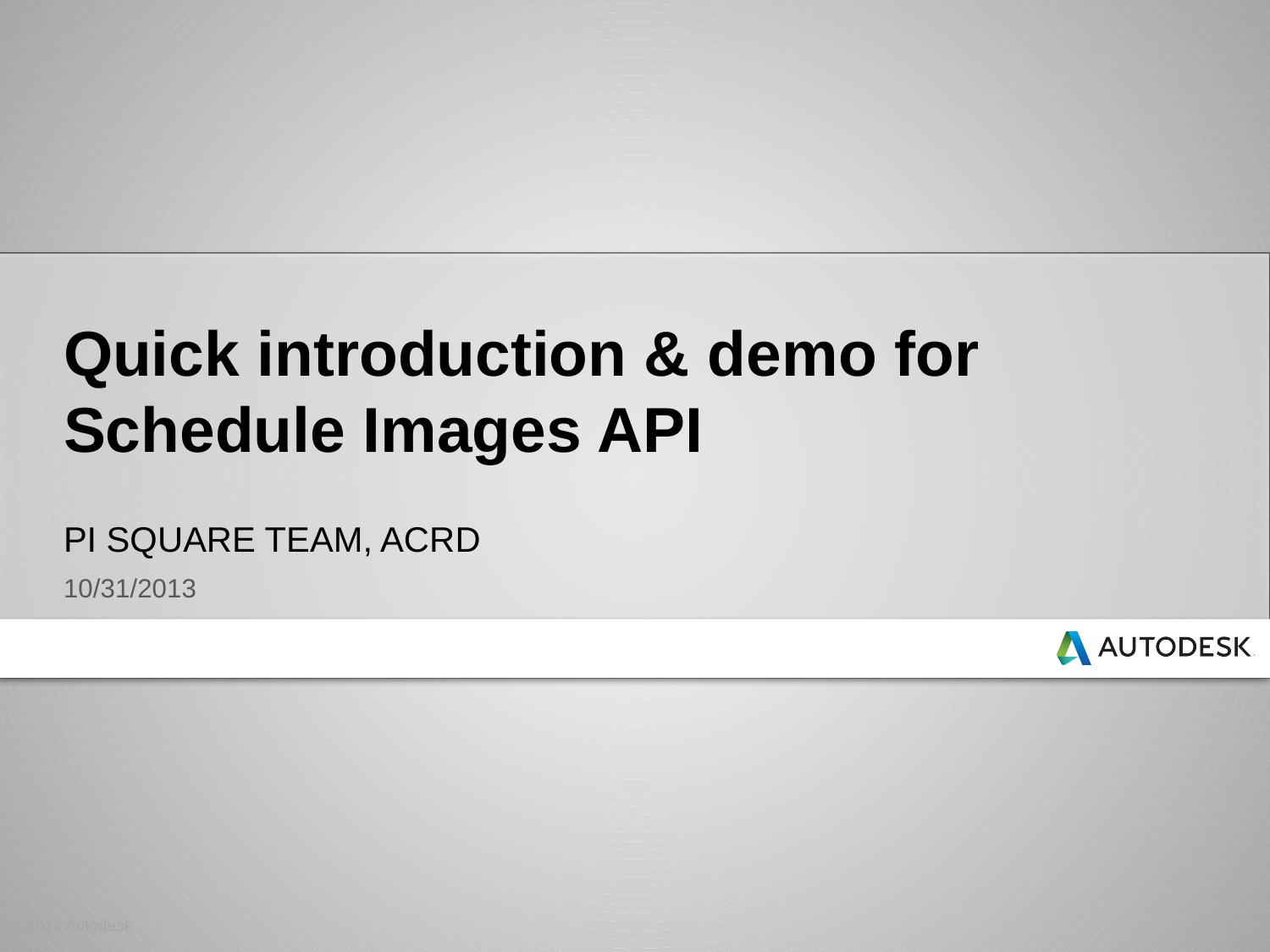

Quick introduction & demo for
Schedule Images API
PI SQUARE TEAM, ACRD
10/31/2013